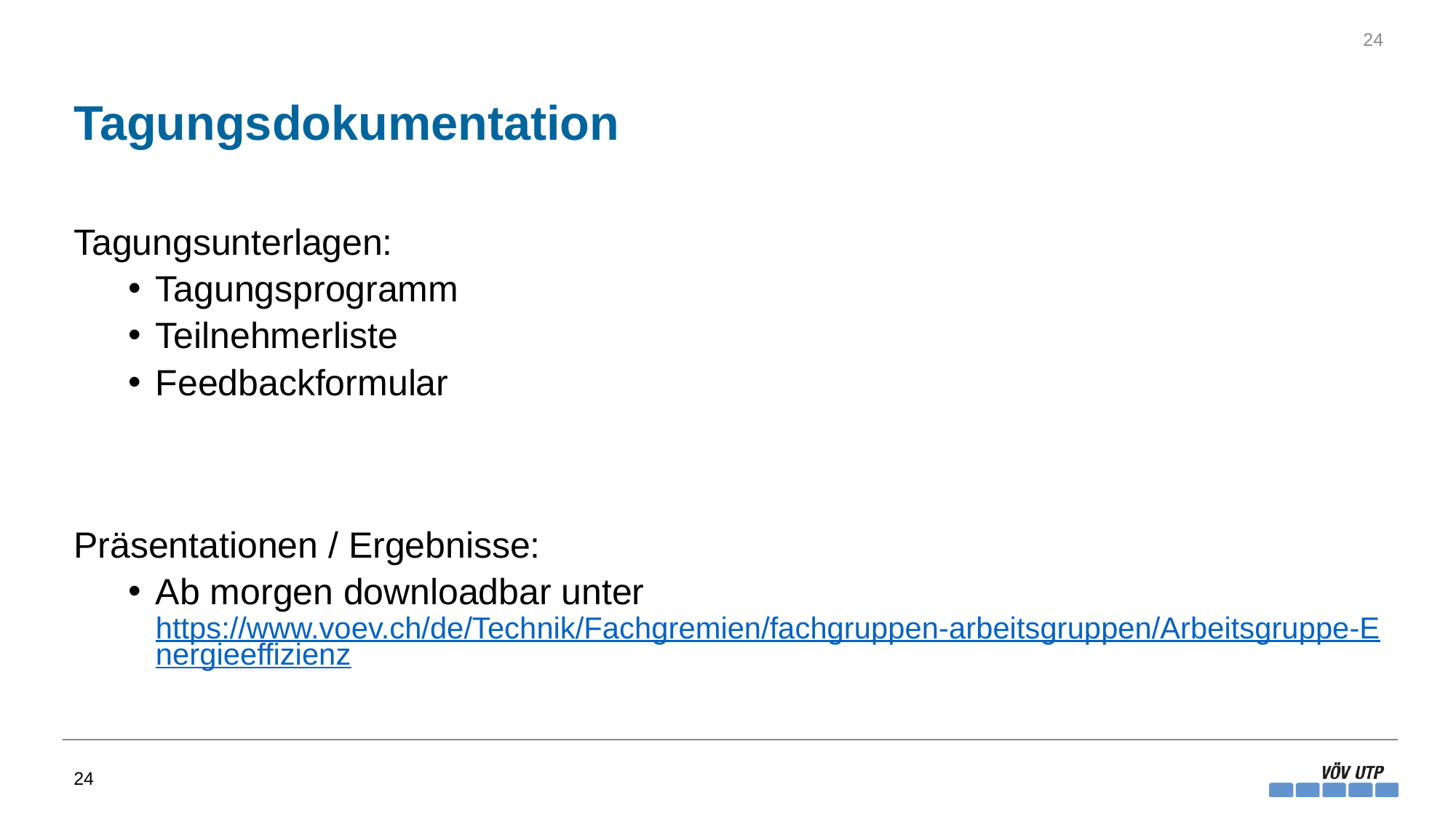

24
# Tagungsdokumentation
Tagungsunterlagen:
Tagungsprogramm
Teilnehmerliste
Feedbackformular

Präsentationen / Ergebnisse:
Ab morgen downloadbar unter
https://www.voev.ch/de/Technik/Fachgremien/fachgruppen-arbeitsgruppen/Arbeitsgruppe-Energieeffizienz